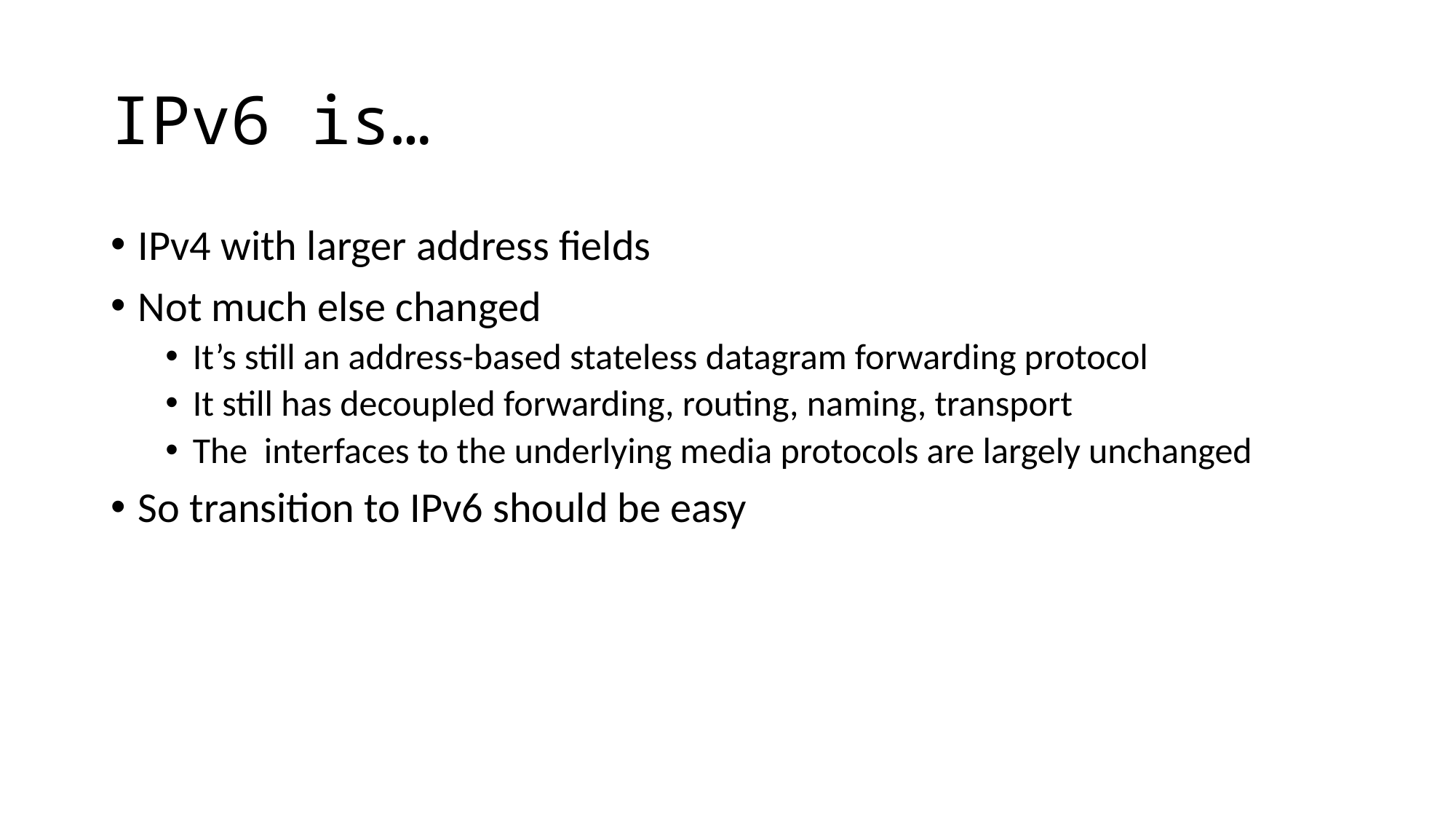

# IPv6 is…
IPv4 with larger address fields
Not much else changed
It’s still an address-based stateless datagram forwarding protocol
It still has decoupled forwarding, routing, naming, transport
The  interfaces to the underlying media protocols are largely unchanged
So transition to IPv6 should be easy